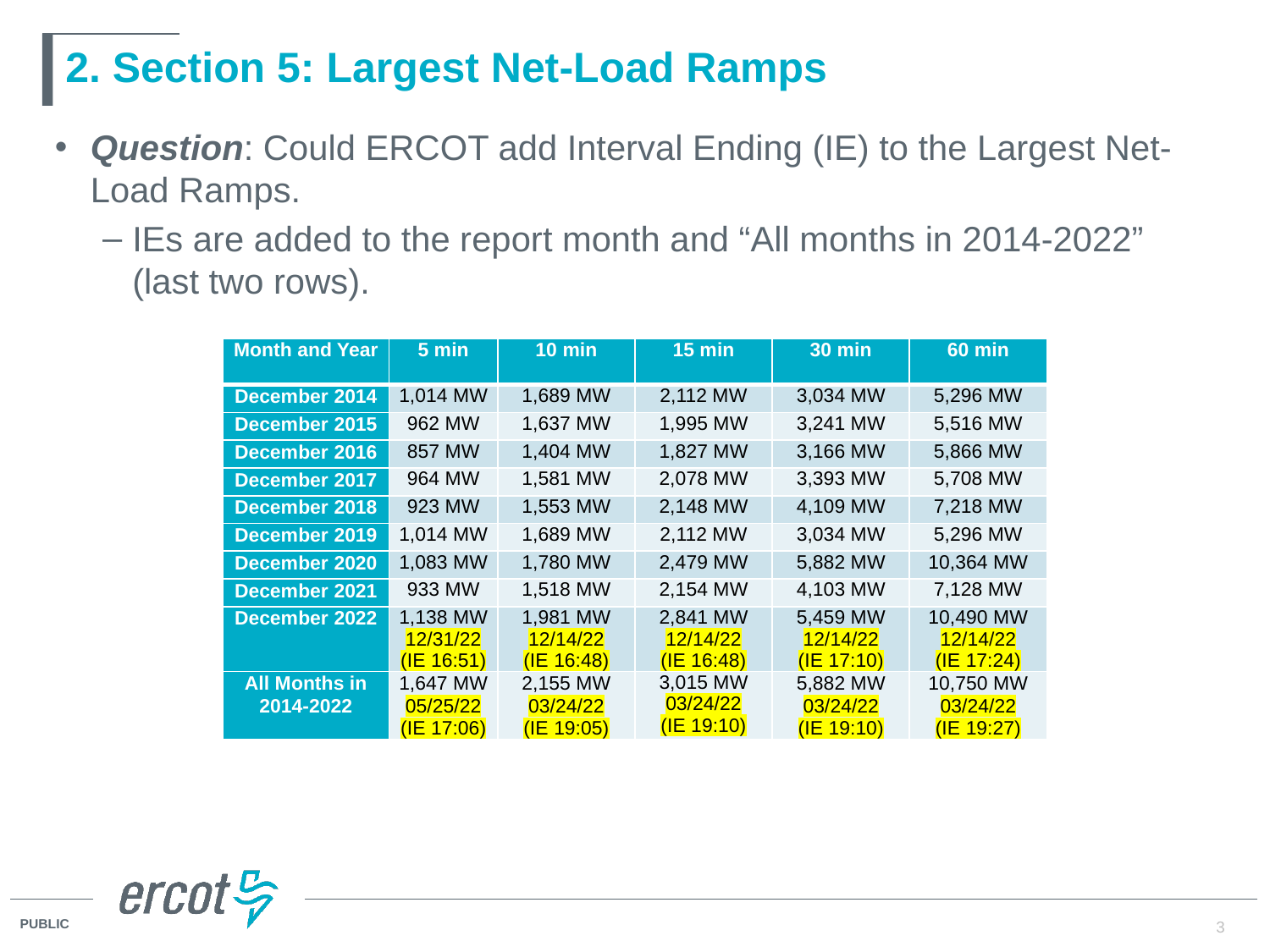

# 2. Section 5: Largest Net-Load Ramps
Question: Could ERCOT add Interval Ending (IE) to the Largest Net-Load Ramps.
IEs are added to the report month and “All months in 2014-2022” (last two rows).

| Month and Year | 5 min | 10 min | 15 min | 30 min | 60 min |
| --- | --- | --- | --- | --- | --- |
| December 2014 | 1,014 MW | 1,689 MW | 2,112 MW | 3,034 MW | 5,296 MW |
| December 2015 | 962 MW | 1,637 MW | 1,995 MW | 3,241 MW | 5,516 MW |
| December 2016 | 857 MW | 1,404 MW | 1,827 MW | 3,166 MW | 5,866 MW |
| December 2017 | 964 MW | 1,581 MW | 2,078 MW | 3,393 MW | 5,708 MW |
| December 2018 | 923 MW | 1,553 MW | 2,148 MW | 4,109 MW | 7,218 MW |
| December 2019 | 1,014 MW | 1,689 MW | 2,112 MW | 3,034 MW | 5,296 MW |
| December 2020 | 1,083 MW | 1,780 MW | 2,479 MW | 5,882 MW | 10,364 MW |
| December 2021 | 933 MW | 1,518 MW | 2,154 MW | 4,103 MW | 7,128 MW |
| December 2022 | 1,138 MW 12/31/22 (IE 16:51) | 1,981 MW 12/14/22 (IE 16:48) | 2,841 MW 12/14/22 (IE 16:48) | 5,459 MW 12/14/22 (IE 17:10) | 10,490 MW 12/14/22 (IE 17:24) |
| All Months in 2014-2022 | 1,647 MW 05/25/22 (IE 17:06) | 2,155 MW 03/24/22 (IE 19:05) | 3,015 MW 03/24/22 (IE 19:10) | 5,882 MW 03/24/22 (IE 19:10) | 10,750 MW 03/24/22 (IE 19:27) |
3